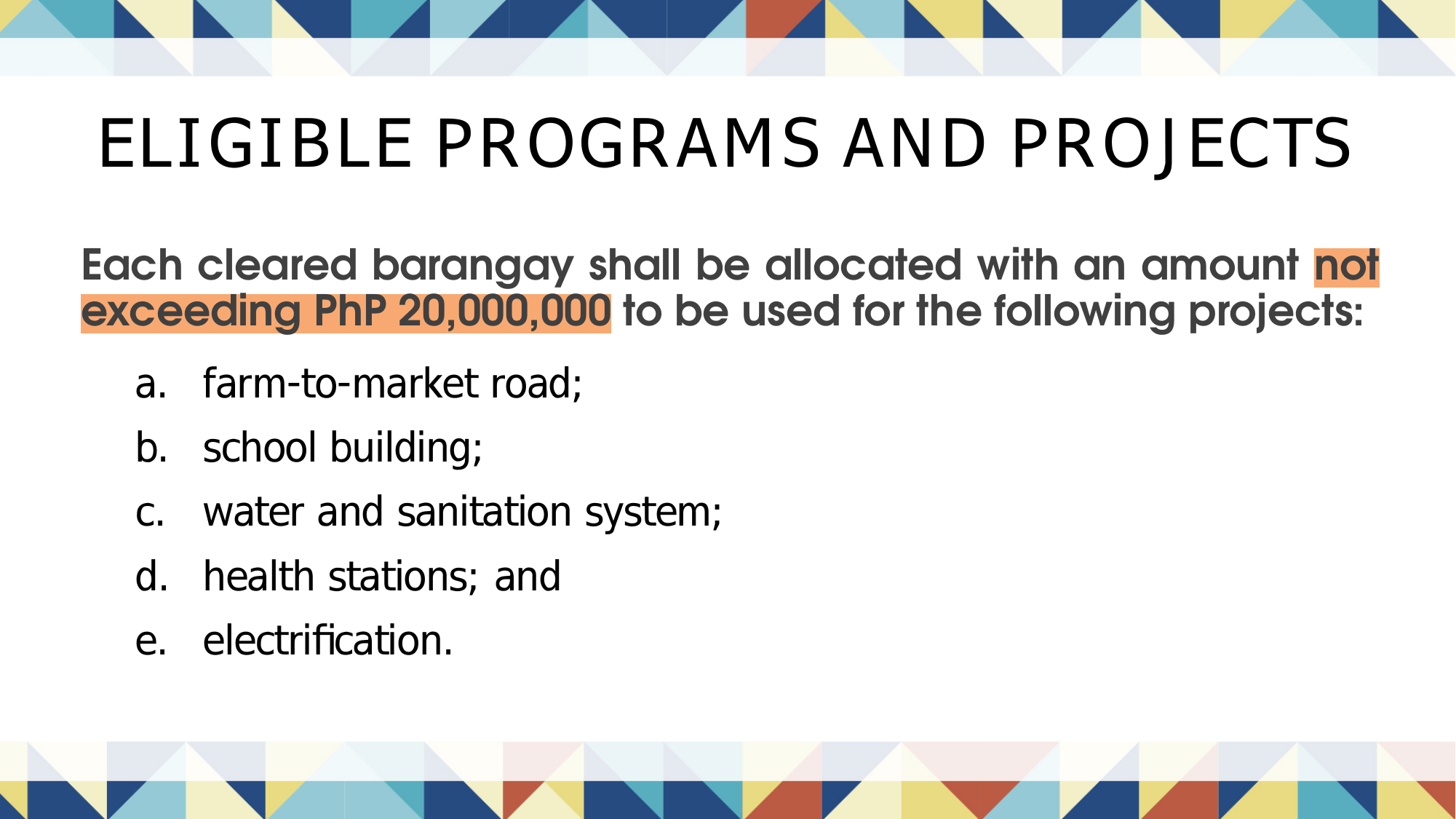

ELIGIBLE PROGRAMS AND PROJECTS
Each cleared barangay shall be allocated with an amount not exceeding PhP 20,000,000 to be used for the following projects:

farm-to-market road;

school building;

water and sanitation system;

health stations; and

electrification.